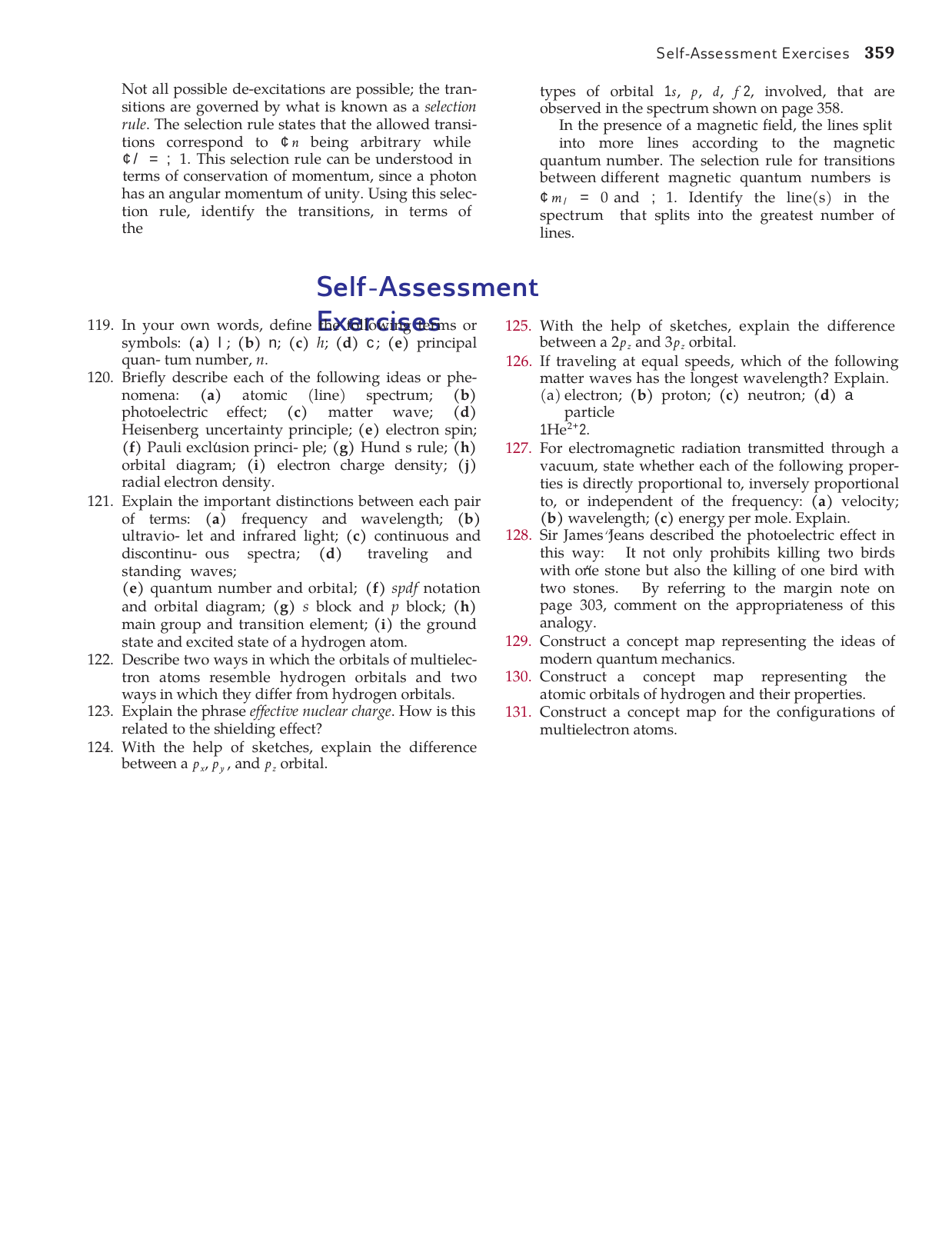

Self-Assessment Exercises	359
Not all possible de-excitations are possible; the tran- sitions are governed by what is known as a selection rule. The selection rule states that the allowed transi- tions   correspond   to   ¢n   being   arbitrary   while
¢/  =  ; 1. This selection rule can be understood in
terms of conservation of momentum, since a photon has an angular momentum of unity. Using this selec- tion  rule,  identify  the  transitions,  in  terms  of  the
types of orbital 1s, p, d, f2, involved, that are observed in the spectrum shown on page 358.
In the presence of a magnetic field, the lines split
into more lines according to the magnetic quantum number. The selection rule for transitions between different  magnetic  quantum  numbers  is  ¢m/  =  0 and  ; 1.  Identify  the  line(s)  in  the  spectrum  that splits into the greatest number of lines.
Self-Assessment Exercises
In your own words, define the following terms or symbols: (a) l; (b) n; (c) h; (d) c; (e) principal quan- tum number, n.
Briefly describe each of the following ideas or phe- nomena: (a) atomic (line) spectrum; (b) photoelectric effect; (c) matter wave; (d) Heisenberg uncertainty principle; (e) electron spin; (f) Pauli exclusion princi- ple; (g) Hund s rule; (h) orbital diagram; (i) electron charge density; (j) radial electron density.
Explain the important distinctions between each pair of terms: (a) frequency and wavelength; (b) ultravio- let and infrared light; (c) continuous and discontinu- ous  spectra;  (d)   traveling  and  standing  waves;
(e) quantum number and orbital;  (f) spdf notation
and orbital diagram; (g) s block and p block; (h) main group and transition element; (i) the ground state and excited state of a hydrogen atom.
Describe two ways in which the orbitals of multielec- tron  atoms  resemble  hydrogen  orbitals  and  two ways in which they differ from hydrogen orbitals.
Explain the phrase effective nuclear charge. How is this
related to the shielding effect?
With  the  help  of  sketches,  explain  the  difference between a px, py, and pz orbital.
With  the  help  of  sketches,  explain  the  difference between a 2pz and 3pz orbital.
If traveling at equal speeds, which of the following matter waves has the longest wavelength? Explain.
electron;  (b)  proton;  (c)  neutron;  (d)  a  particle
1He2+2.
For electromagnetic radiation transmitted through a vacuum, state whether each of the following proper- ties is directly proportional to, inversely proportional to,  or  independent  of  the  frequency:  (a)  velocity;
(b) wavelength; (c) energy per mole. Explain.
Sir James Jeans described the photoelectric effect in this way:   It not only prohibits killing two birds with one stone but also the killing of one bird with two stones.   By referring to the margin note on page 303, comment on the appropriateness of this analogy.
Construct a concept map representing the ideas of modern quantum mechanics.
Construct a  concept  map  representing  the  atomic orbitals of hydrogen and their properties.
Construct a concept map for the configurations of multielectron atoms.